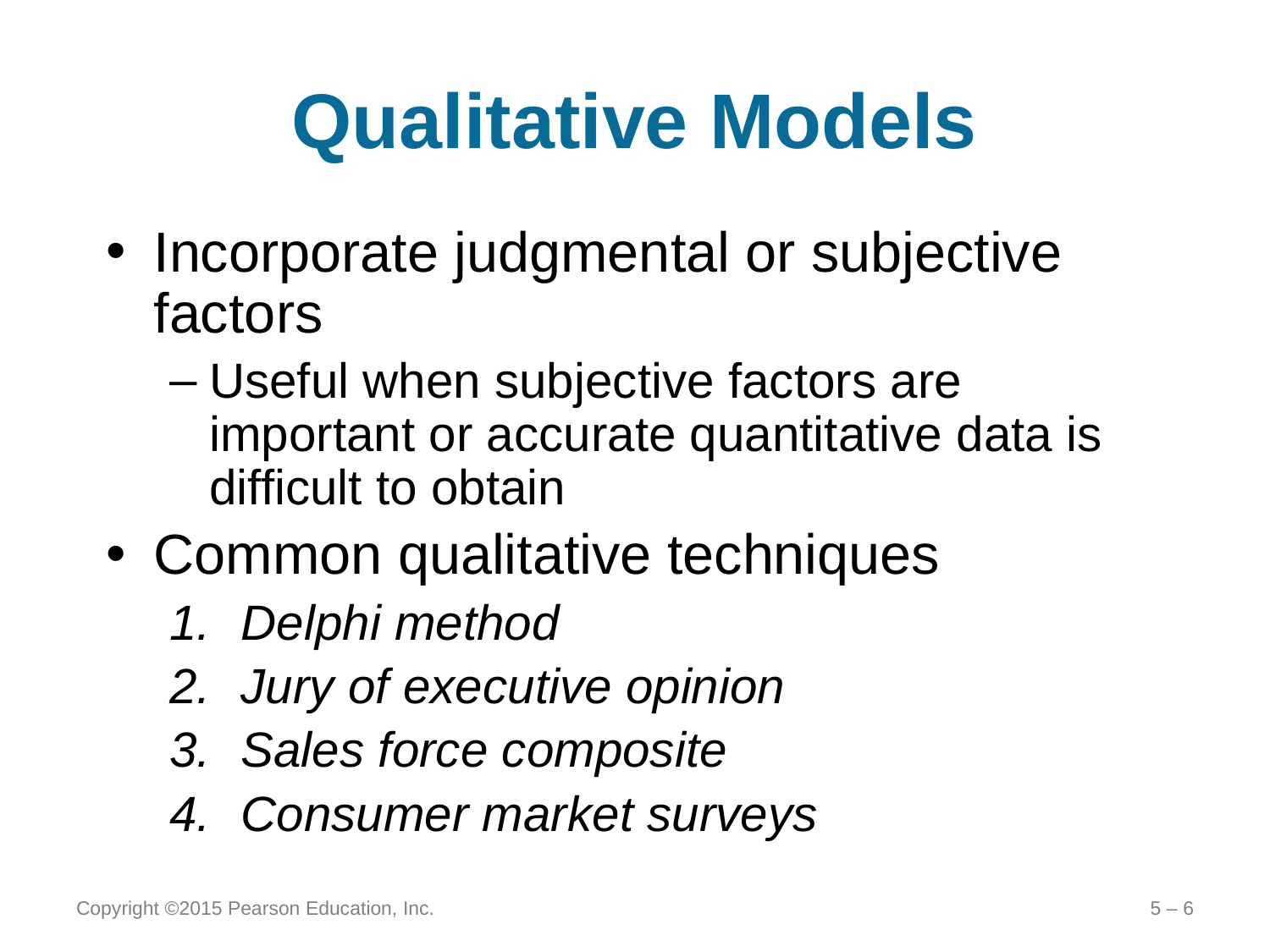

# Qualitative Models
Incorporate judgmental or subjective factors
Useful when subjective factors are important or accurate quantitative data is difficult to obtain
Common qualitative techniques
Delphi method
Jury of executive opinion
Sales force composite
Consumer market surveys
Copyright ©2015 Pearson Education, Inc.
5 – 6